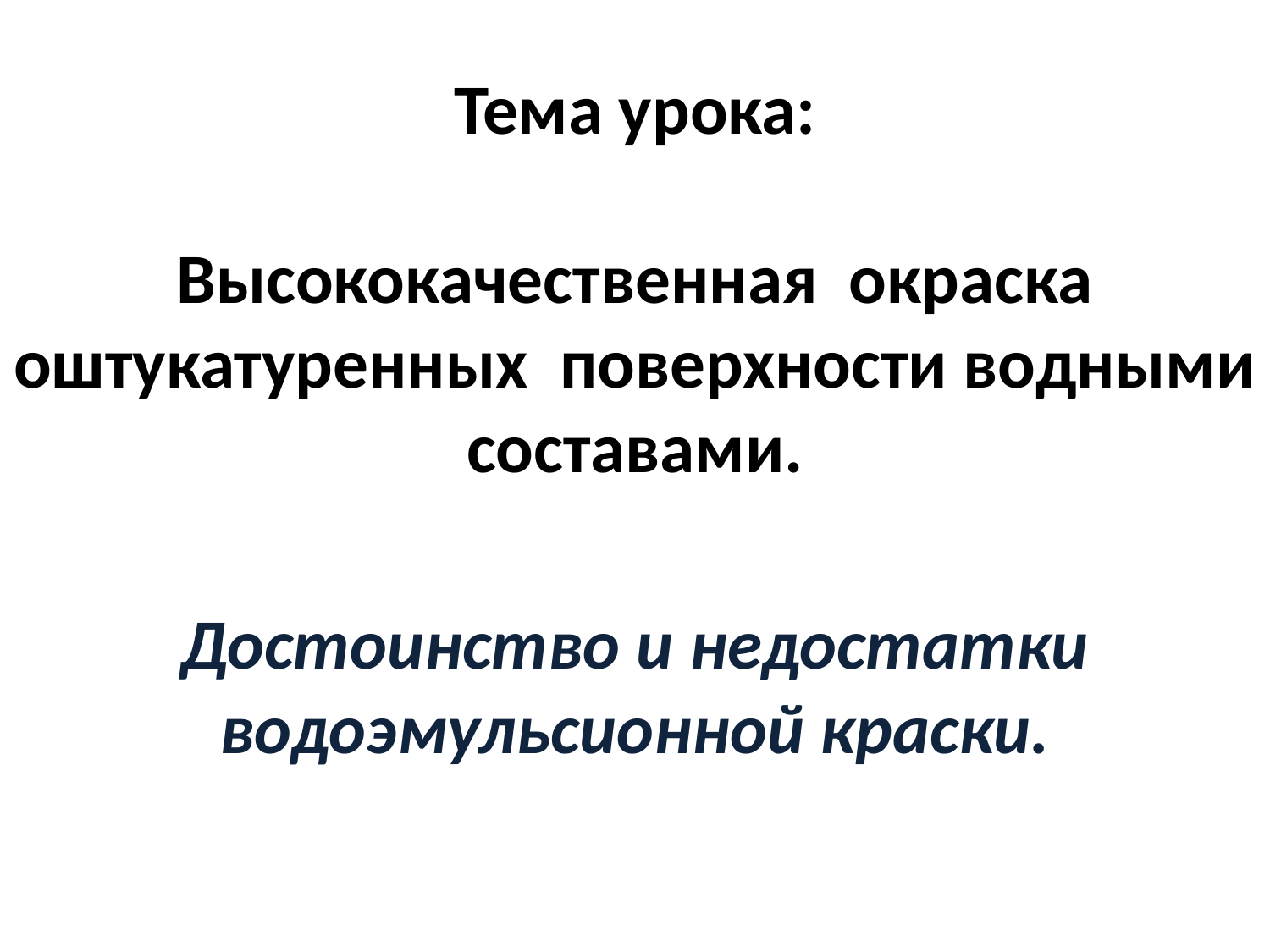

# Тема урока: Высококачественная  окраска оштукатуренных  поверхности водными составами.
Достоинство и недостатки водоэмульсионной краски.